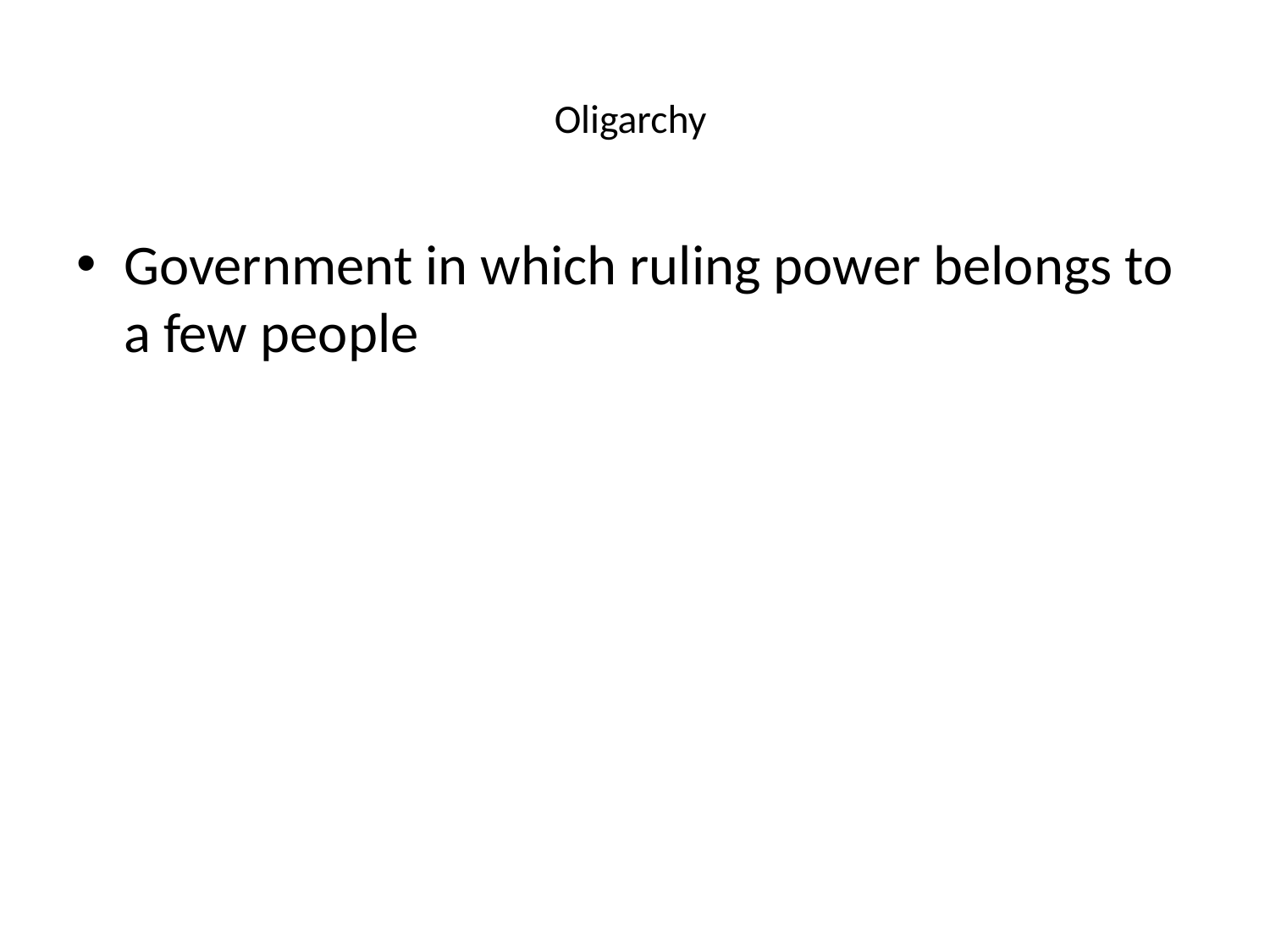

# Oligarchy
Government in which ruling power belongs to a few people